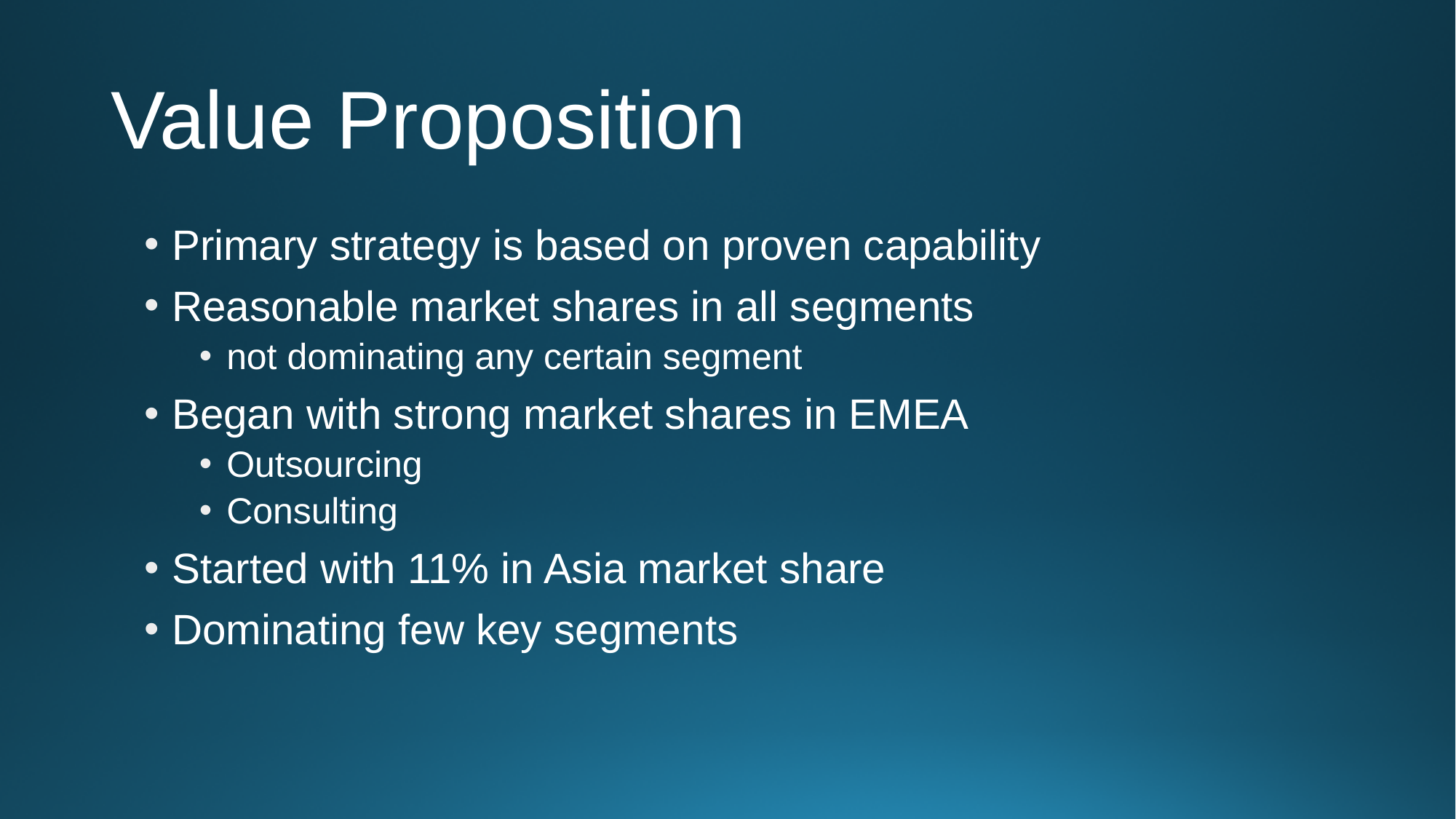

# Value Proposition
Primary strategy is based on proven capability
Reasonable market shares in all segments
not dominating any certain segment
Began with strong market shares in EMEA
Outsourcing
Consulting
Started with 11% in Asia market share
Dominating few key segments